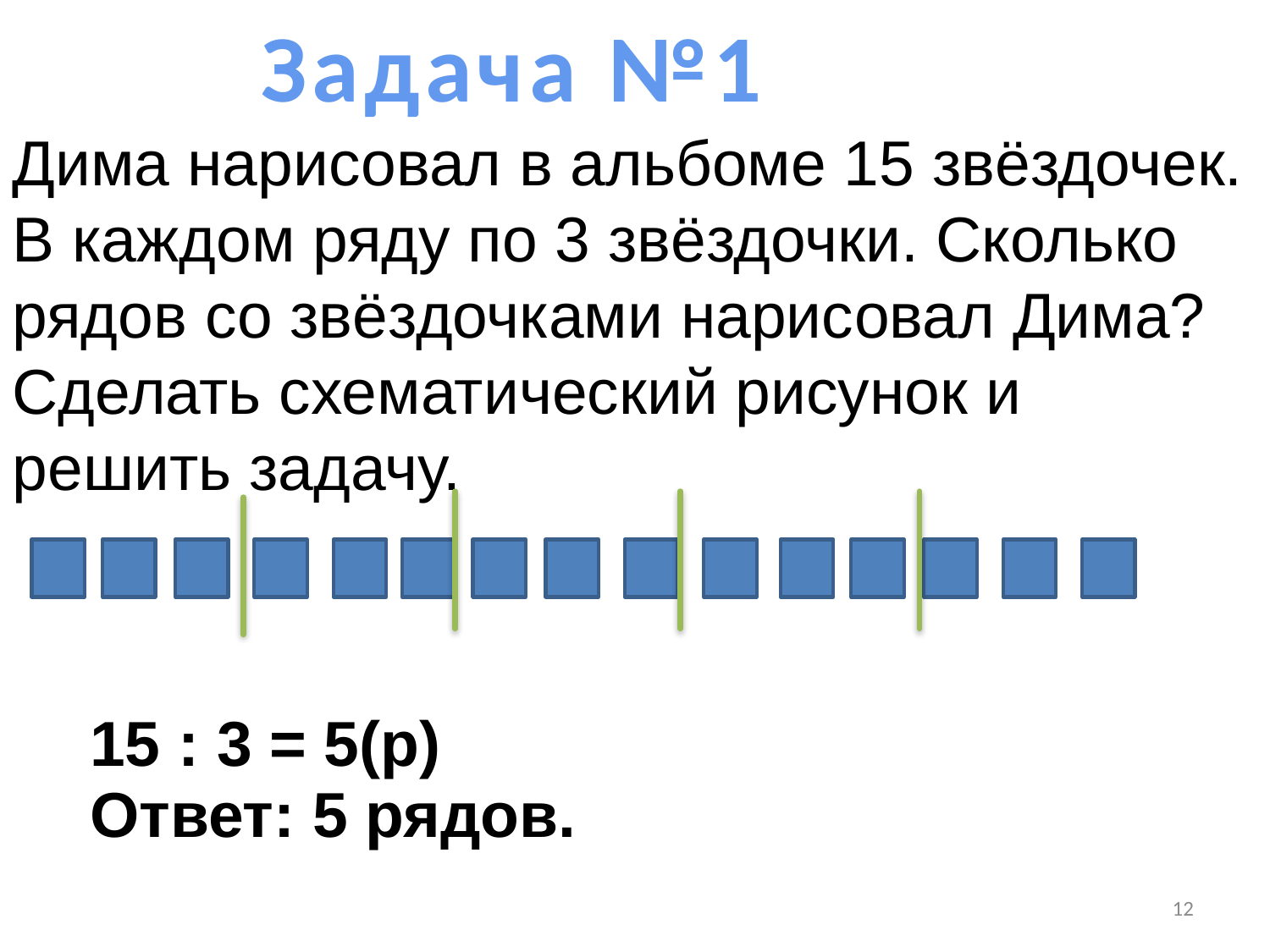

Задача №1
Дима нарисовал в альбоме 15 звёздочек. В каждом ряду по 3 звёздочки. Сколько рядов со звёздочками нарисовал Дима? Сделать схематический рисунок и решить задачу.

| 15 : 3 = 5(р) Ответ: 5 рядов. |
| --- |
12